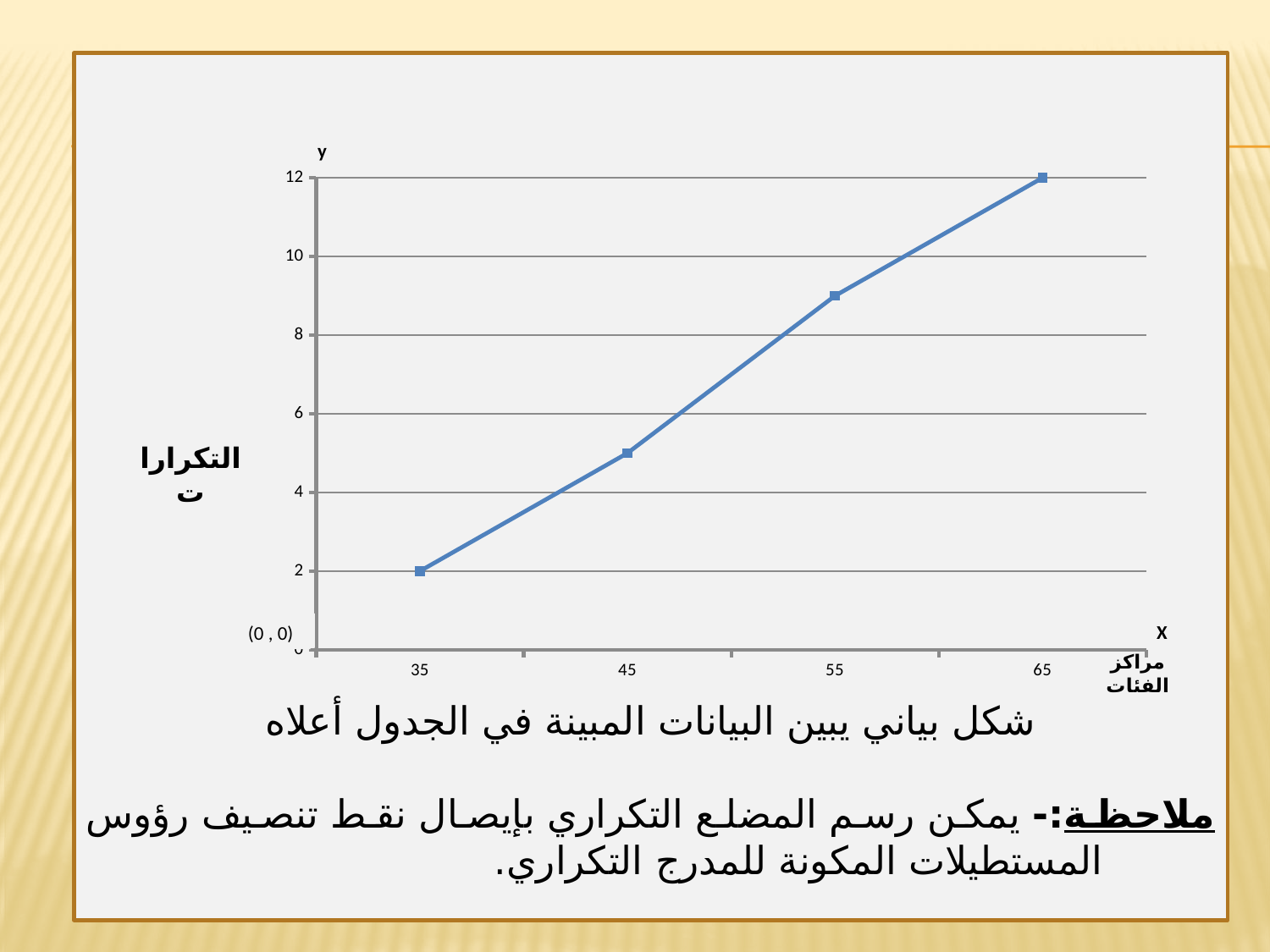

شكل بياني يبين البيانات المبينة في الجدول أعلاه

ملاحظة:- يمكن رسم المضلع التكراري بإيصال نقط تنصيف رؤوس المستطيلات المكونة للمدرج التكراري.
y

### Chart

| Category | الاطوال |
|---|---|
| 35 | 2.0 |
| 45 | 5.0 |
| 55 | 9.0 |
| 65 | 12.0 |
التكرارات

(0 , 0)
X
مراكز الفئات